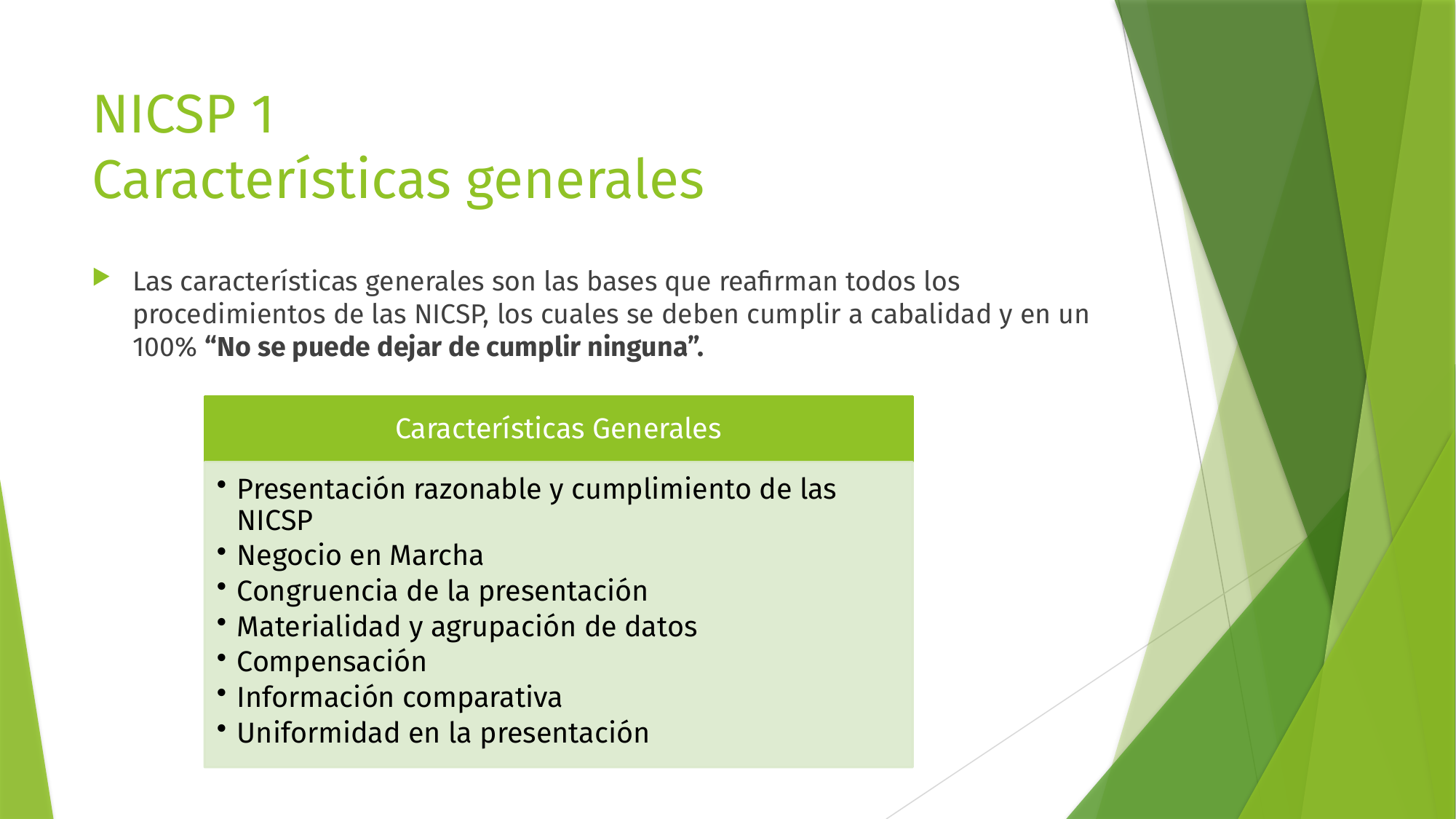

# NICSP 1 Características generales
Las características generales son las bases que reafirman todos los procedimientos de las NICSP, los cuales se deben cumplir a cabalidad y en un 100% “No se puede dejar de cumplir ninguna”.
Características Generales
Presentación razonable y cumplimiento de las NICSP
Negocio en Marcha
Congruencia de la presentación
Materialidad y agrupación de datos
Compensación
Información comparativa
Uniformidad en la presentación